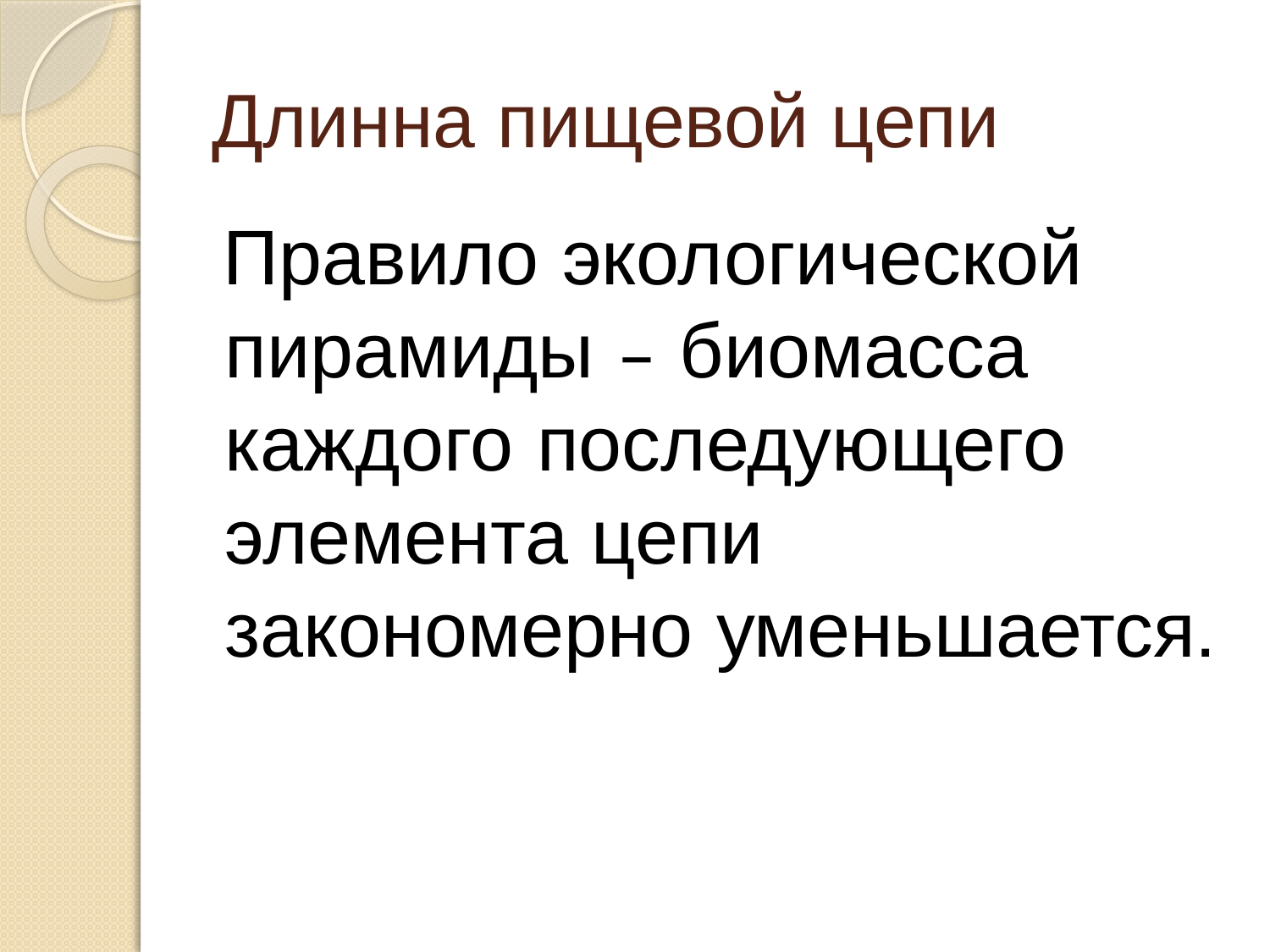

# Длинна пищевой цепи
Правило экологической пирамиды – биомасса каждого последующего элемента цепи закономерно уменьшается.